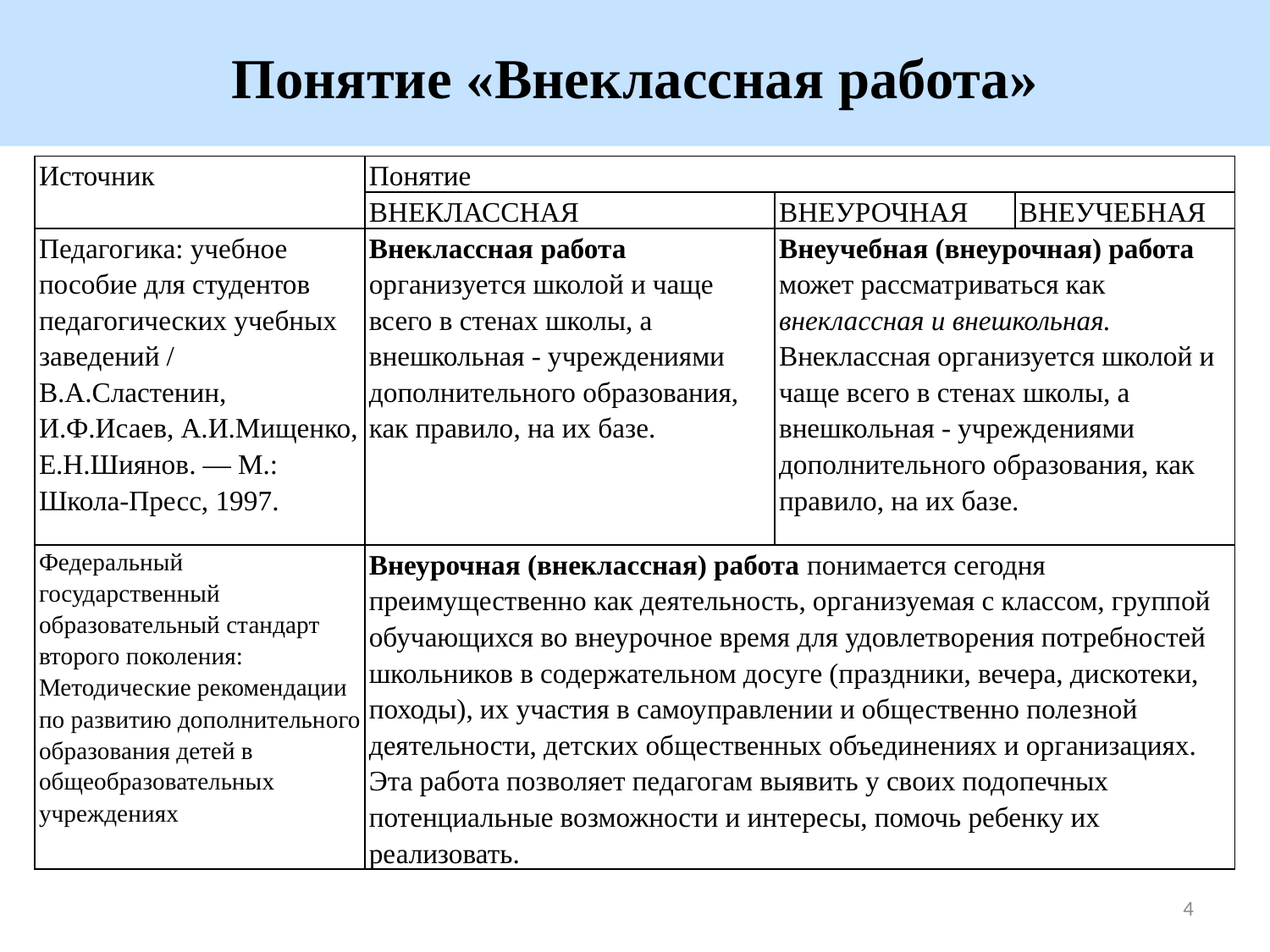

Понятие «Внеклассная работа»
| Источник | Понятие |  |  |
| --- | --- | --- | --- |
|  | ВНЕКЛАССНАЯ | ВНЕУРОЧНАЯ | ВНЕУЧЕБНАЯ |
| Педагогика: учебное пособие для студентов педагогических учебных заведений / В.А.Сластенин, И.Ф.Исаев, А.И.Мищенко, Е.Н.Шиянов. — М.: Школа-Пресс, 1997. | Внеклассная работа организуется школой и чаще всего в стенах школы, а внешкольная - учреждениями дополнительного образования, как правило, на их базе. | Внеучебная (внеурочная) работа может рассматриваться как внеклассная и внешкольная. Внеклассная организуется школой и чаще всего в стенах школы, а внешкольная - учреждениями дополнительного образования, как правило, на их базе. |  |
| Федеральный государственный образовательный стандарт второго поколения: Методические рекомендации по развитию дополнительного образования детей в общеобразовательных учреждениях | Внеурочная (внеклассная) работа понимается сегодня преимущественно как деятельность, организуемая с классом, группой обучающихся во внеурочное время для удовлетворения потребностей школьников в содержательном досуге (праздники, вечера, дискотеки, походы), их участия в самоуправлении и общественно полезной деятельности, детских общественных объединениях и организациях. Эта работа позволяет педагогам выявить у своих подопечных потенциальные возможности и интересы, помочь ребенку их реализовать. |  |  |
4